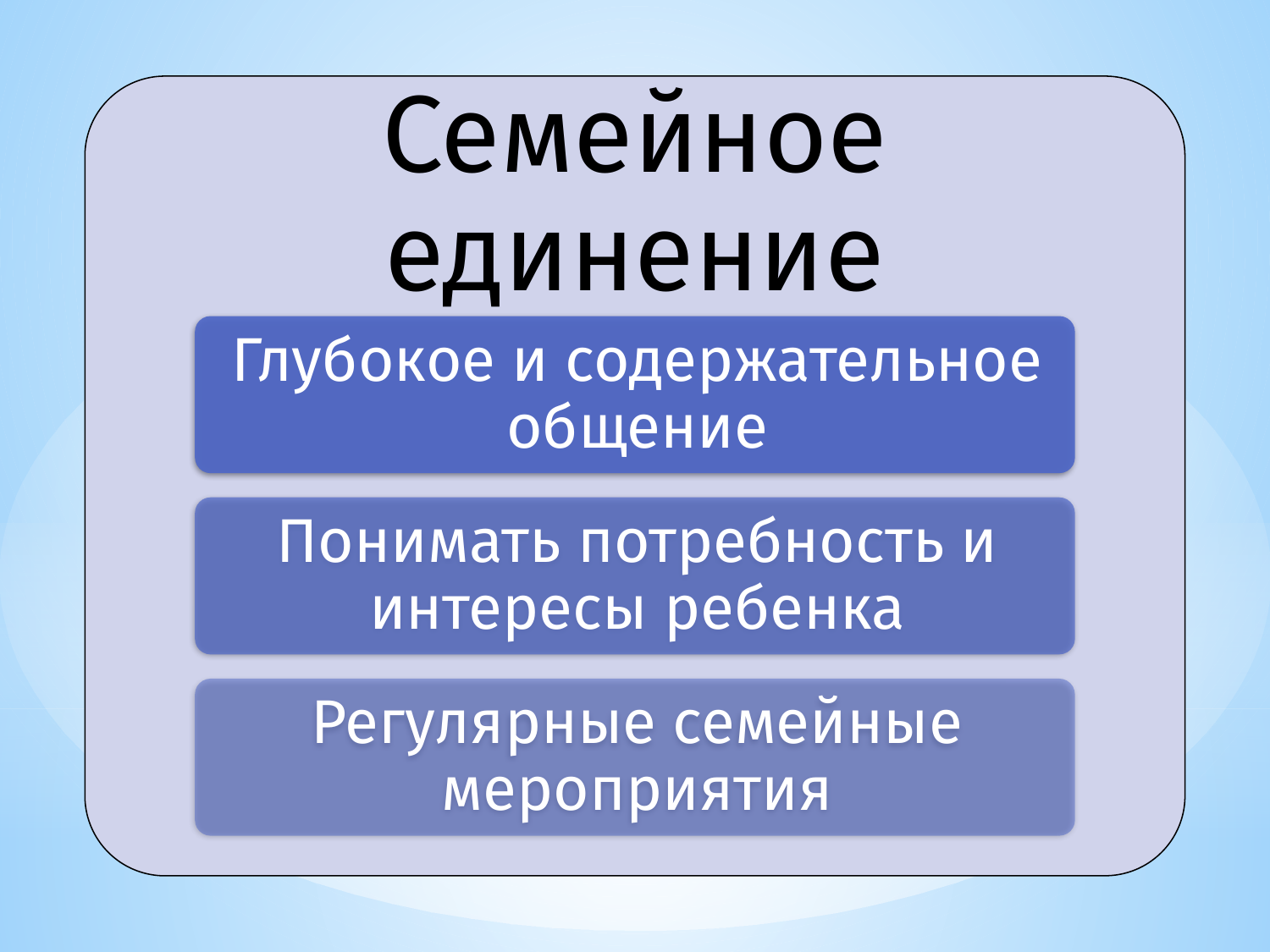

Семейное единение
Глубокое и содержательное общение
Понимать потребность и интересы ребенка
Регулярные семейные мероприятия